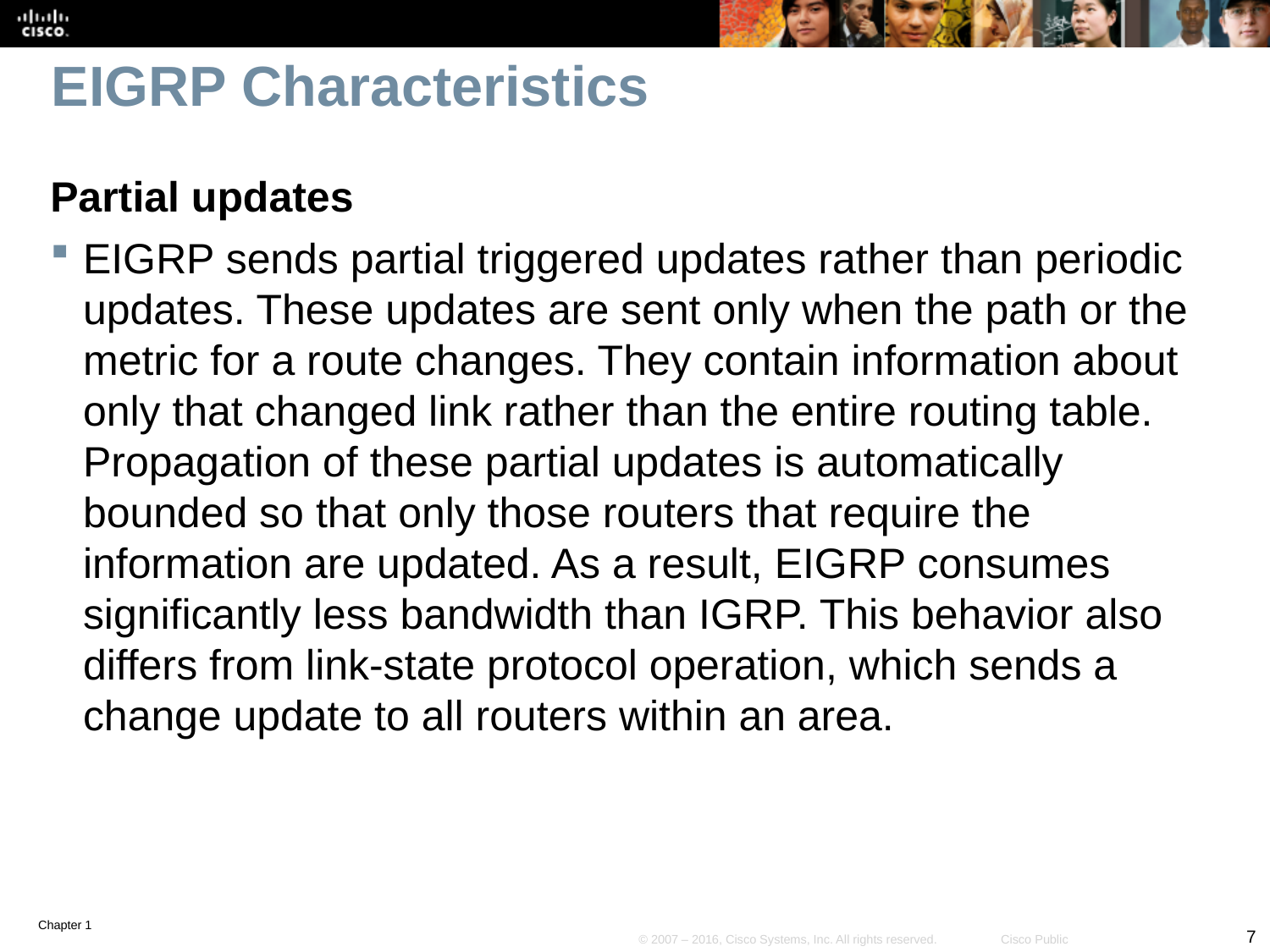

# EIGRP Characteristics
Partial updates
EIGRP sends partial triggered updates rather than periodic updates. These updates are sent only when the path or the metric for a route changes. They contain information about only that changed link rather than the entire routing table. Propagation of these partial updates is automatically bounded so that only those routers that require the information are updated. As a result, EIGRP consumes significantly less bandwidth than IGRP. This behavior also differs from link-state protocol operation, which sends a change update to all routers within an area.